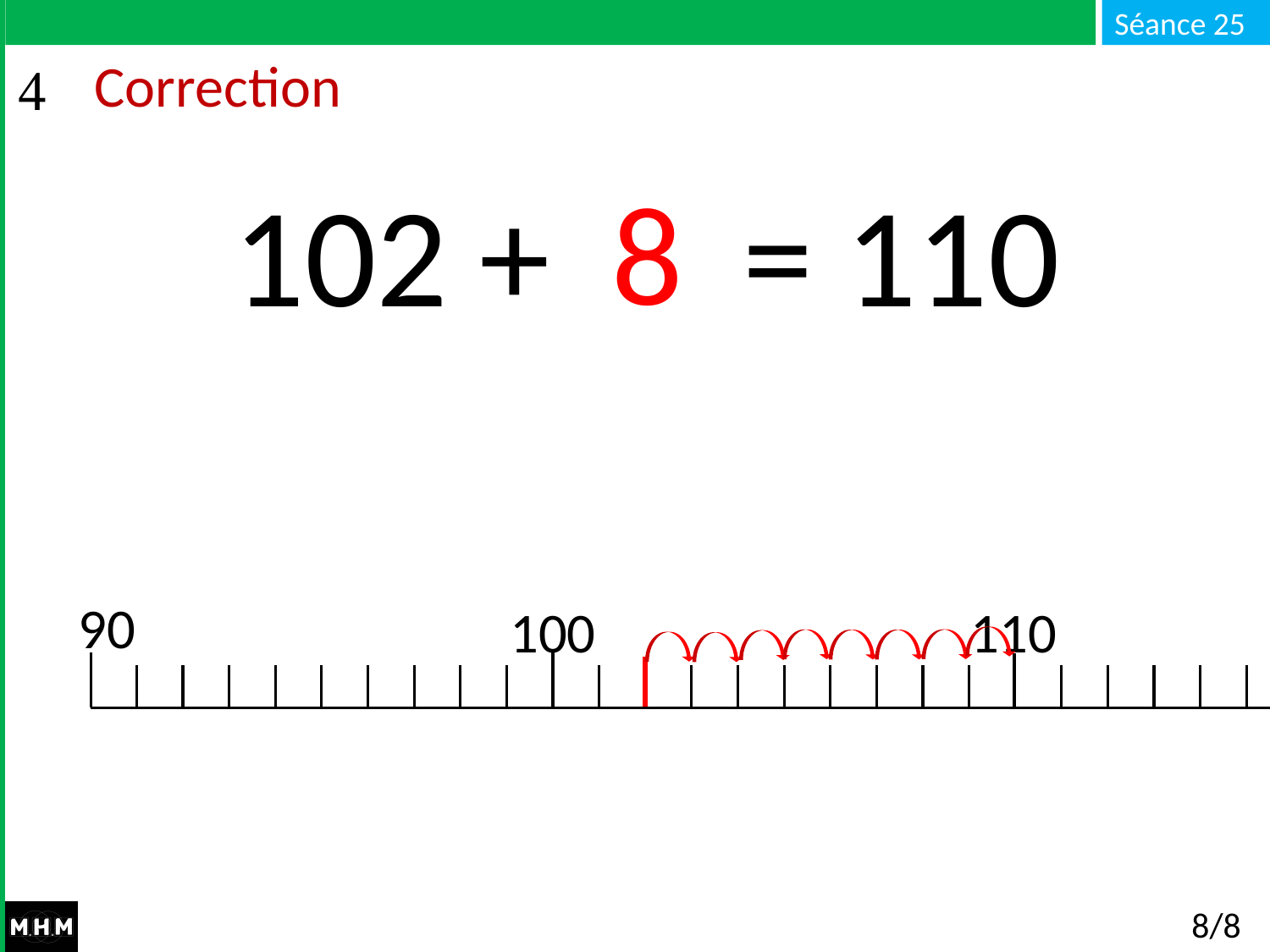

# Correction
8
102 + …  = 110
90
100
110

8/8